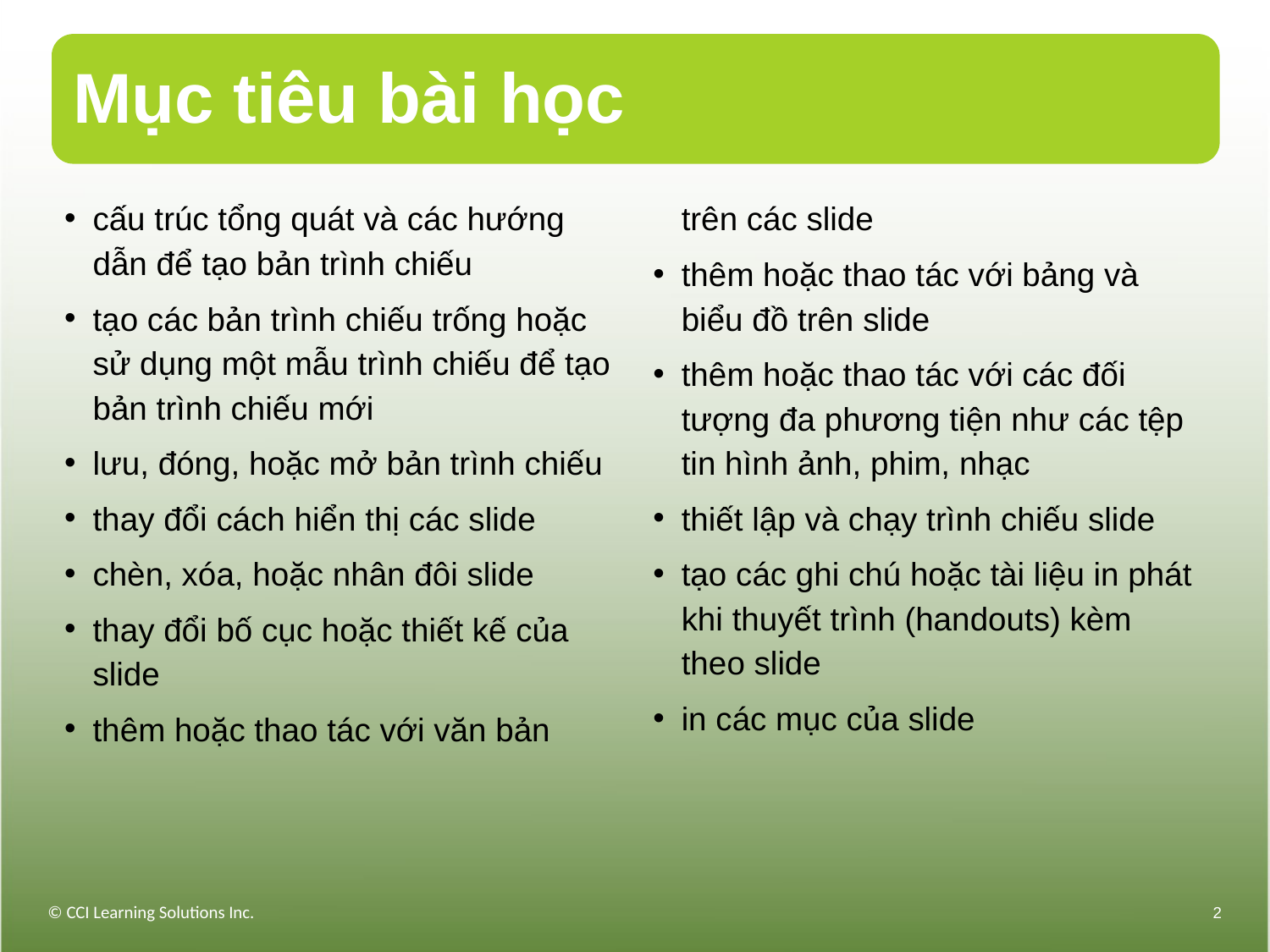

# Mục tiêu bài học
cấu trúc tổng quát và các hướng dẫn để tạo bản trình chiếu
tạo các bản trình chiếu trống hoặc sử dụng một mẫu trình chiếu để tạo bản trình chiếu mới
lưu, đóng, hoặc mở bản trình chiếu
thay đổi cách hiển thị các slide
chèn, xóa, hoặc nhân đôi slide
thay đổi bố cục hoặc thiết kế của slide
thêm hoặc thao tác với văn bản trên các slide
thêm hoặc thao tác với bảng và biểu đồ trên slide
thêm hoặc thao tác với các đối tượng đa phương tiện như các tệp tin hình ảnh, phim, nhạc
thiết lập và chạy trình chiếu slide
tạo các ghi chú hoặc tài liệu in phát khi thuyết trình (handouts) kèm theo slide
in các mục của slide
© CCI Learning Solutions Inc.
2